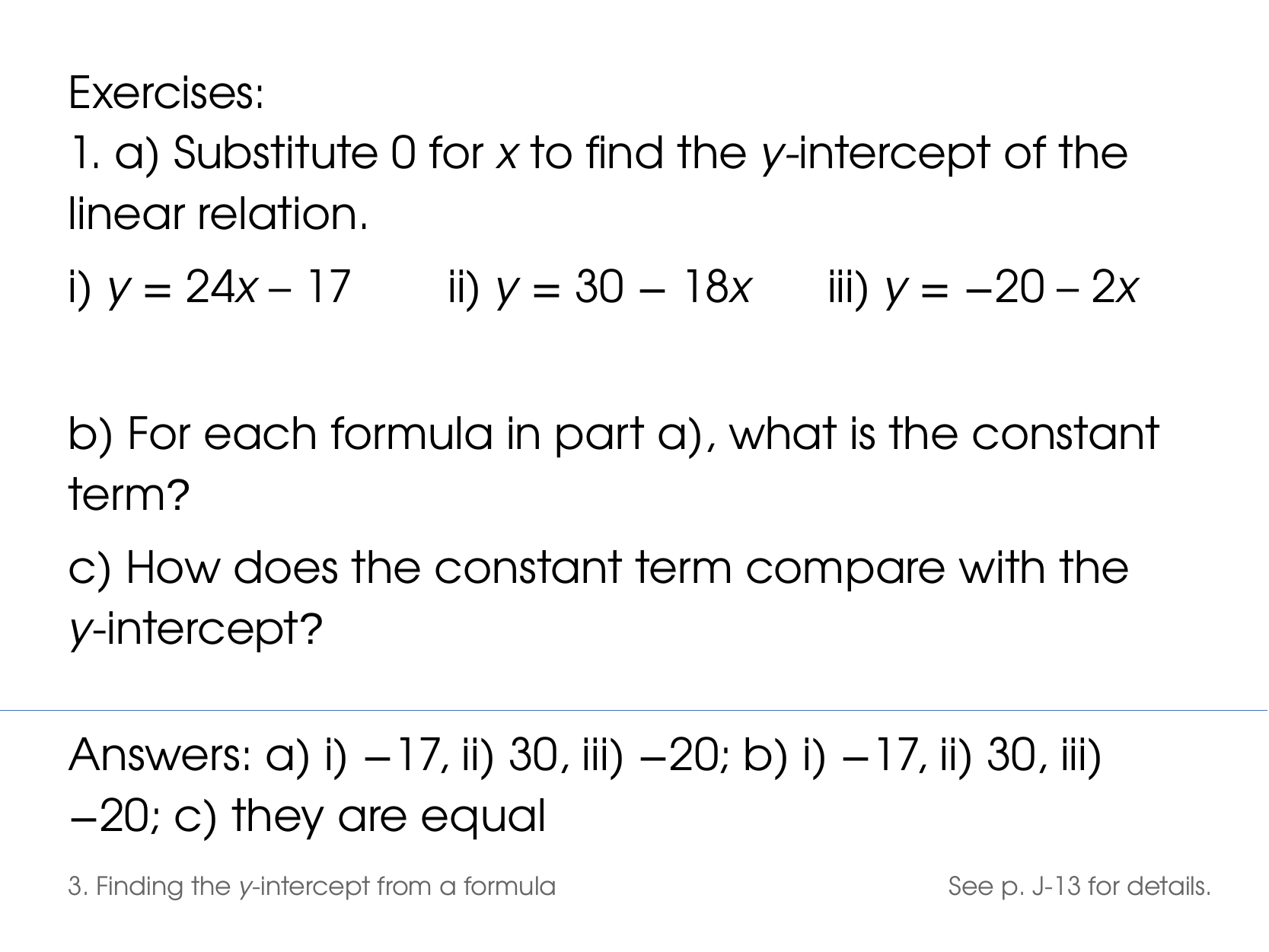

Exercises:
1. a) Substitute 0 for x to find the y-intercept of the linear relation.
i) y = 24x – 17	   ii) y = 30 − 18x	      iii) y = −20 – 2x

b) For each formula in part a), what is the constant term?
c) How does the constant term compare with the
y-intercept?
Answers: a) i) −17, ii) 30, iii) −20; b) i) −17, ii) 30, iii) −20; c) they are equal
3. Finding the y-intercept from a formula
See p. J-13 for details.